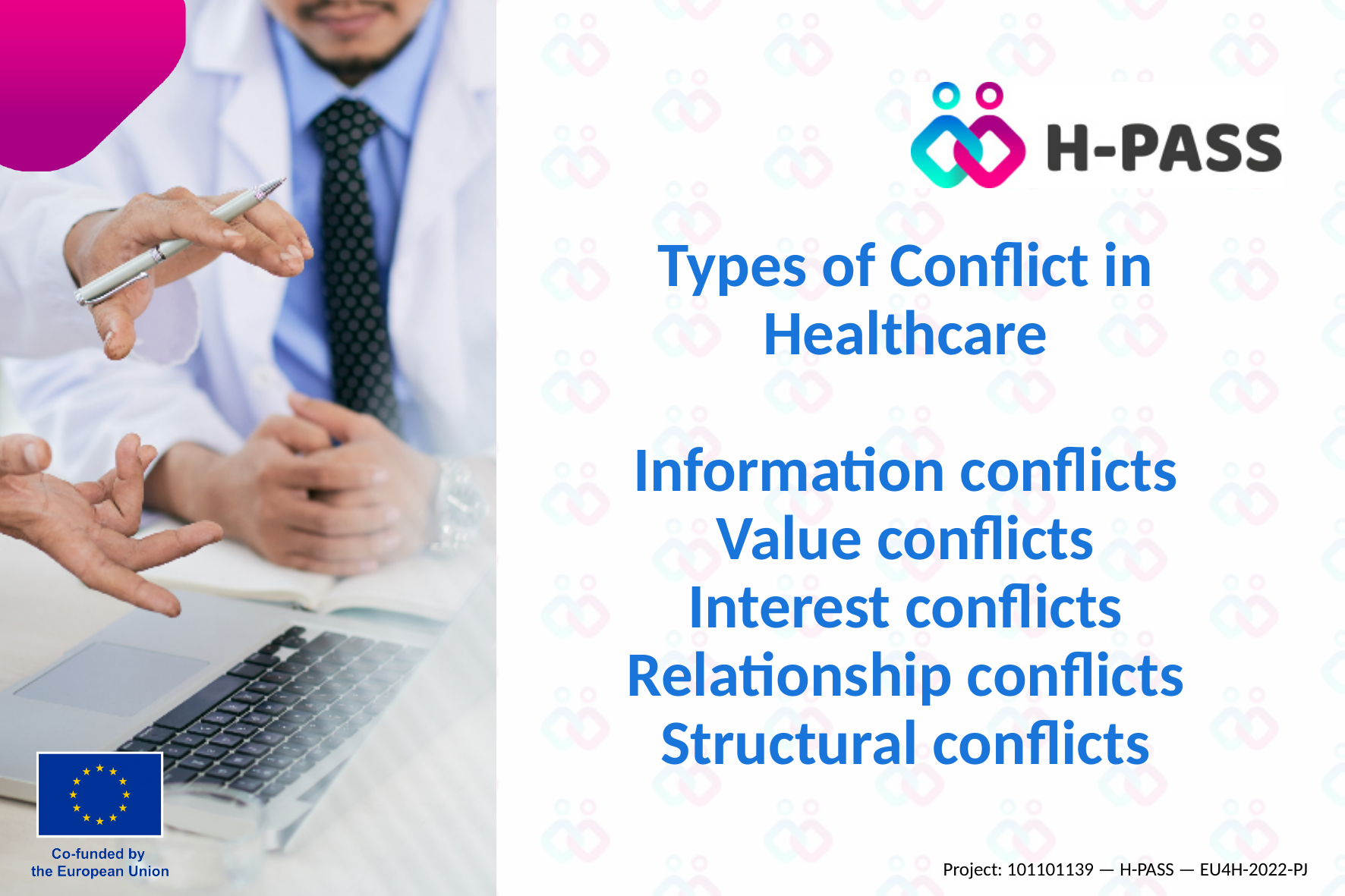

# Types of Conflict in Healthcare Information conflicts Value conflicts Interest conflicts Relationship conflicts Structural conflicts
Project: 101101139 — H-PASS — EU4H-2022-PJ